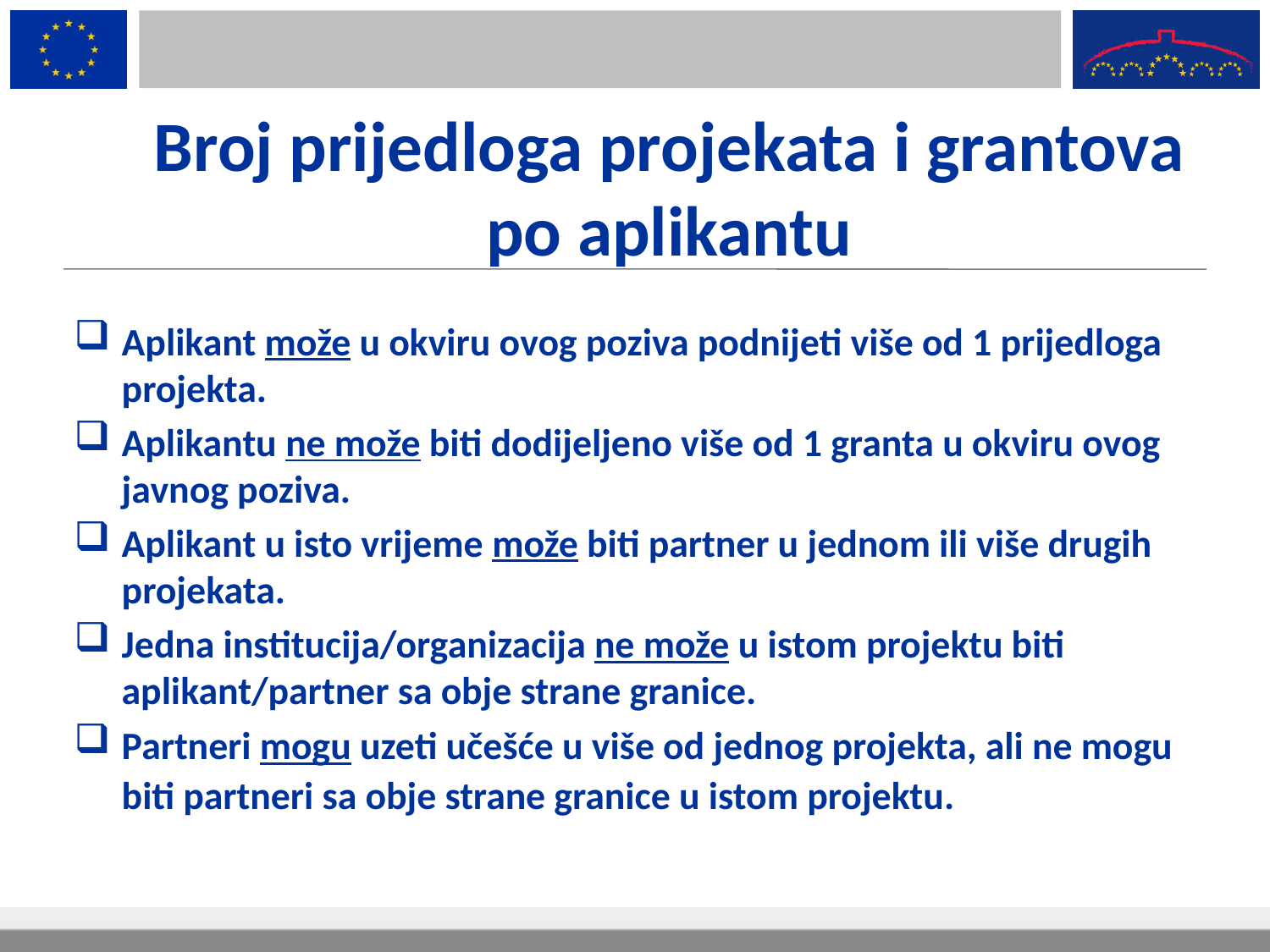

# Broj prijedloga projekata i grantova po aplikantu

Aplikant može u okviru ovog poziva podnijeti više od 1 prijedloga projekta.
Aplikantu ne može biti dodijeljeno više od 1 granta u okviru ovog javnog poziva.
Aplikant u isto vrijeme može biti partner u jednom ili više drugih projekata.
Jedna institucija/organizacija ne može u istom projektu biti aplikant/partner sa obje strane granice.
Partneri mogu uzeti učešće u više od jednog projekta, ali ne mogu biti partneri sa obje strane granice u istom projektu.